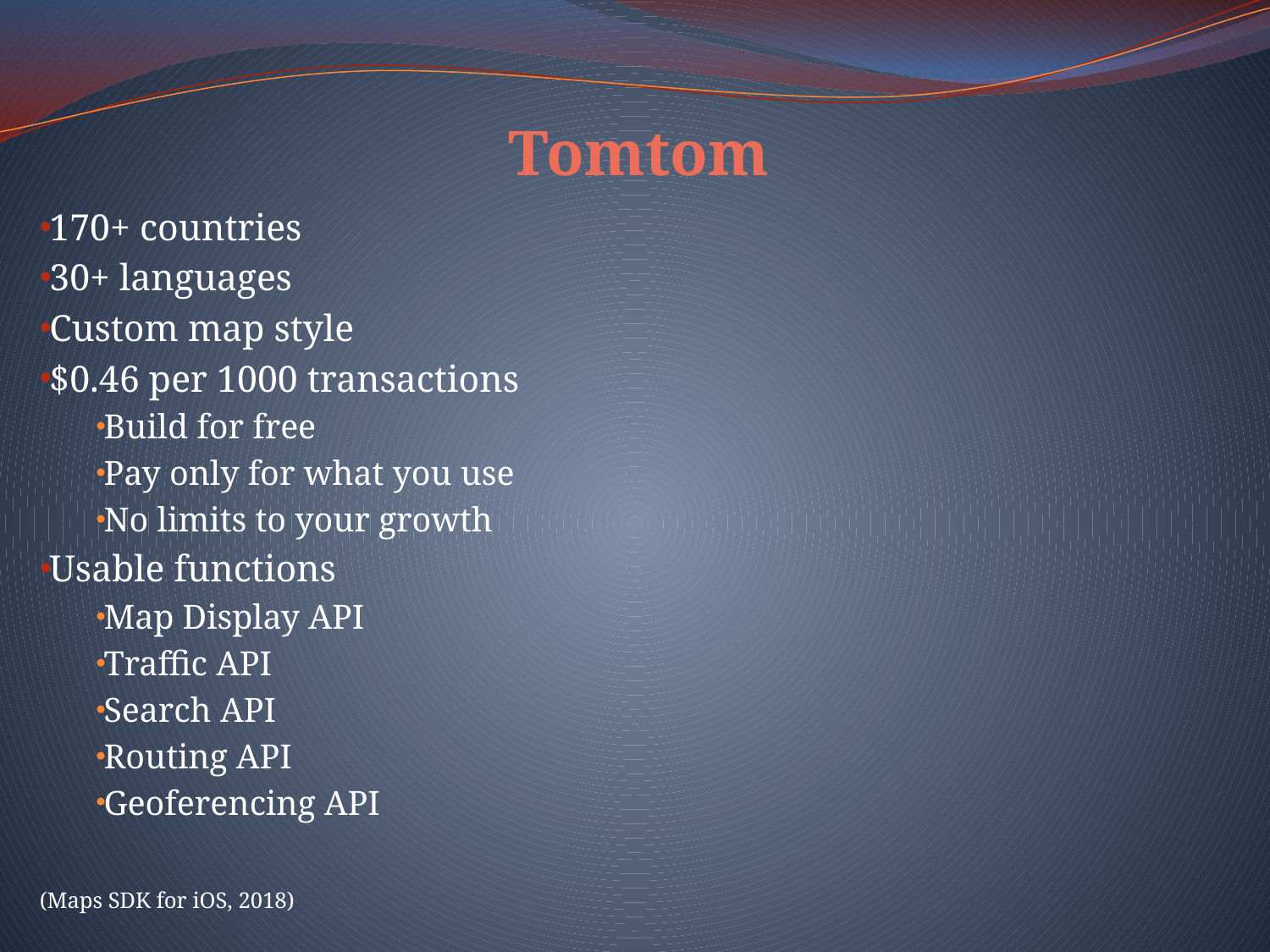

# Tomtom
170+ countries
30+ languages
Custom map style
$0.46 per 1000 transactions
Build for free
Pay only for what you use
No limits to your growth
Usable functions
Map Display API
Traffic API
Search API
Routing API
Geoferencing API

(Maps SDK for iOS, 2018)